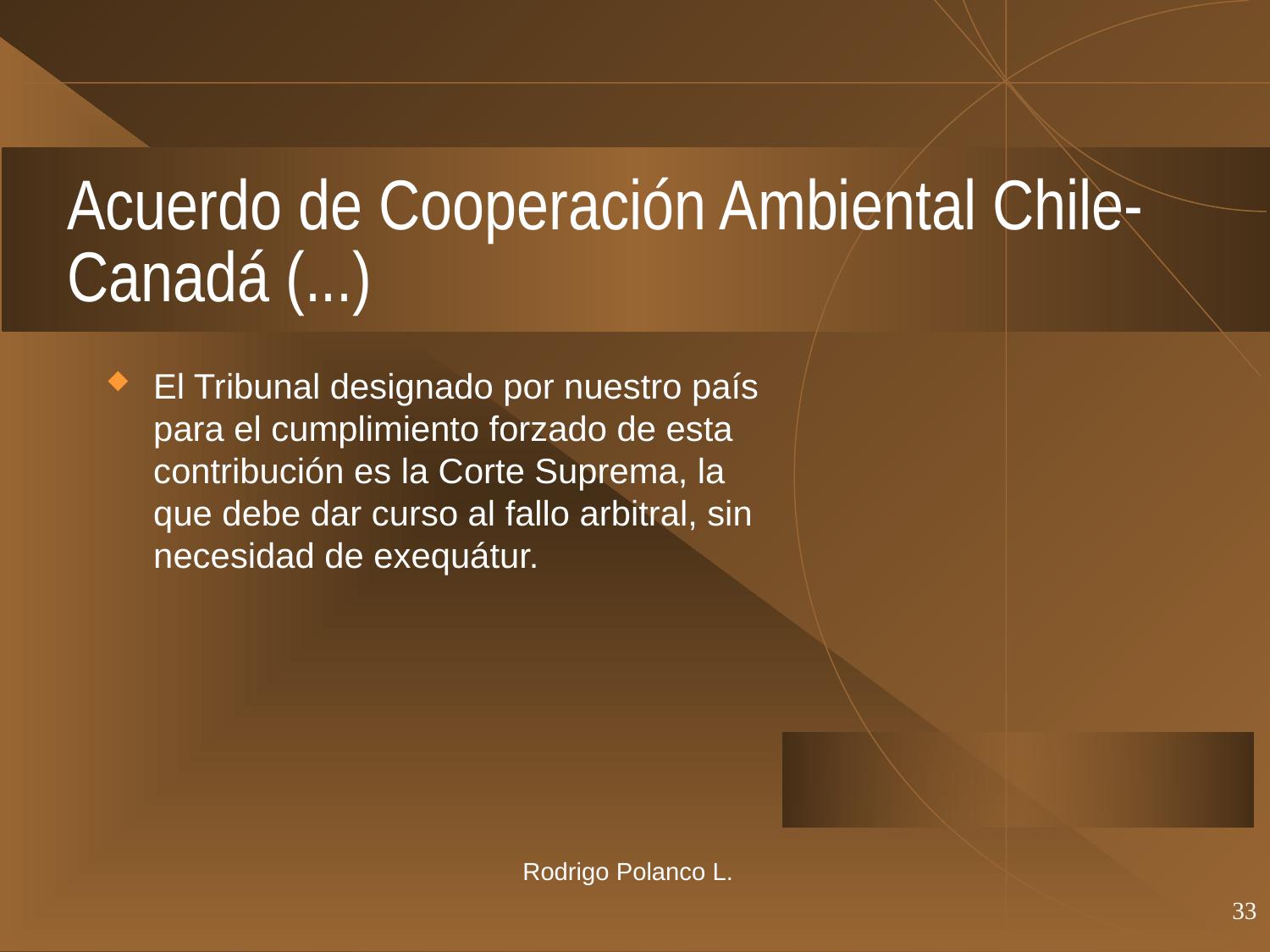

# Acuerdo de Cooperación Ambiental Chile-Canadá (...)
El Tribunal designado por nuestro país para el cumplimiento forzado de esta contribución es la Corte Suprema, la que debe dar curso al fallo arbitral, sin necesidad de exequátur.

Rodrigo Polanco L.
33